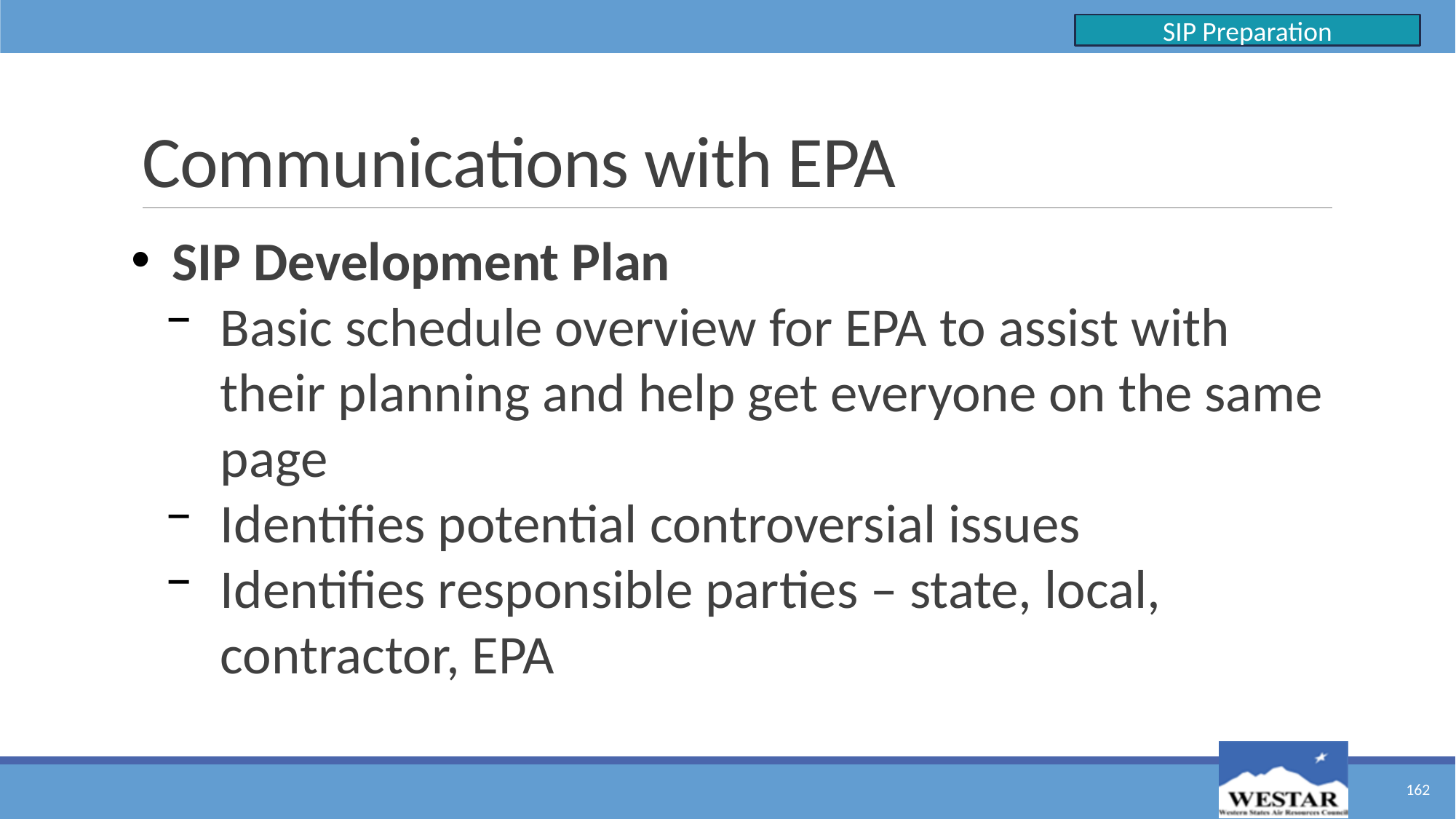

SIP Preparation
# Communications with EPA
SIP Development Plan
Basic schedule overview for EPA to assist with their planning and help get everyone on the same page
Identifies potential controversial issues
Identifies responsible parties – state, local, contractor, EPA
162